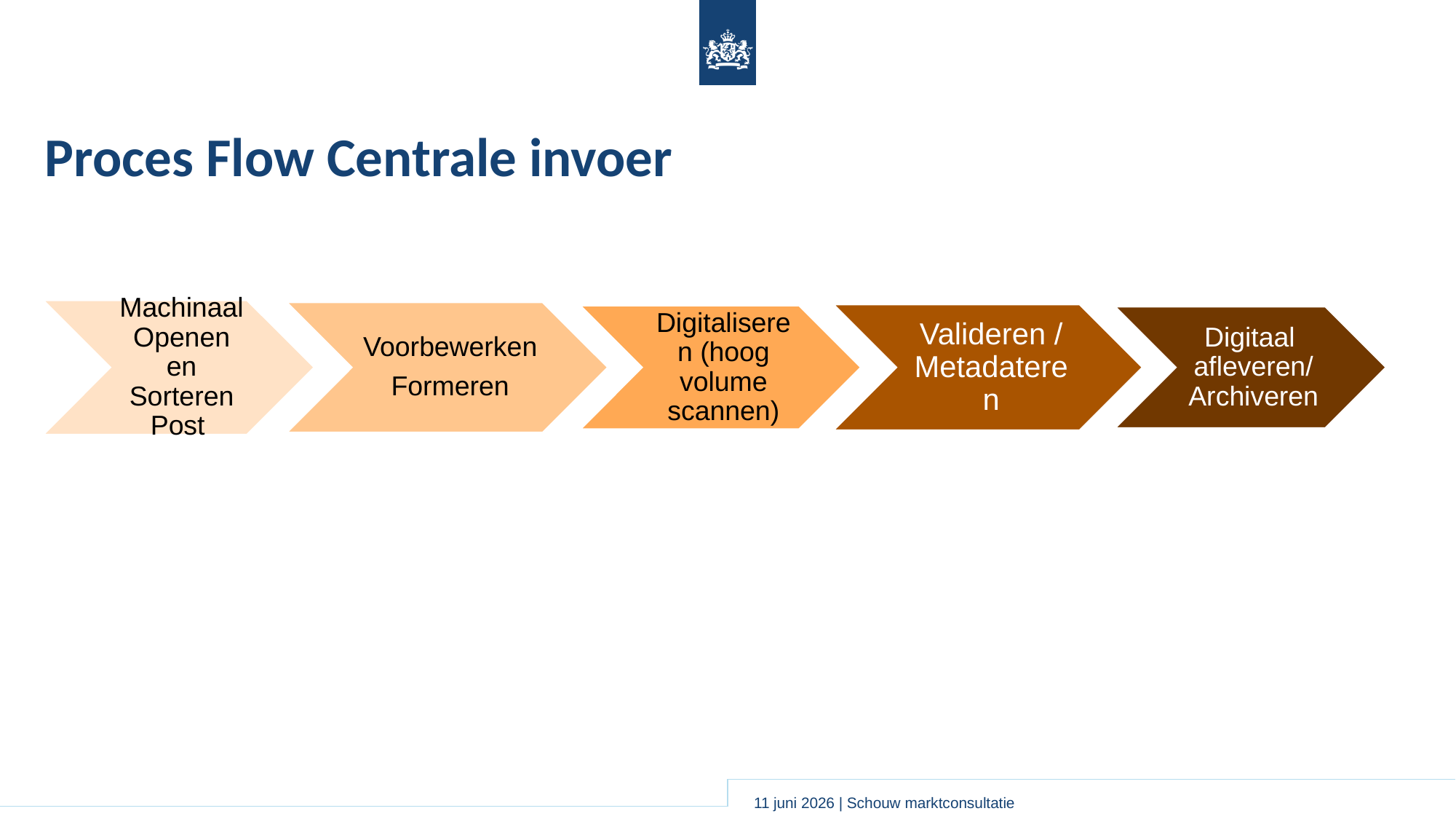

# Proces Flow Centrale invoer
Machinaal Openen en Sorteren Post
Voorbewerken
Formeren
Digitaliseren (hoog volume scannen)
Valideren / Metadateren
Digitaal  afleveren/ Archiveren

11 juni 2026 | Schouw marktconsultatie